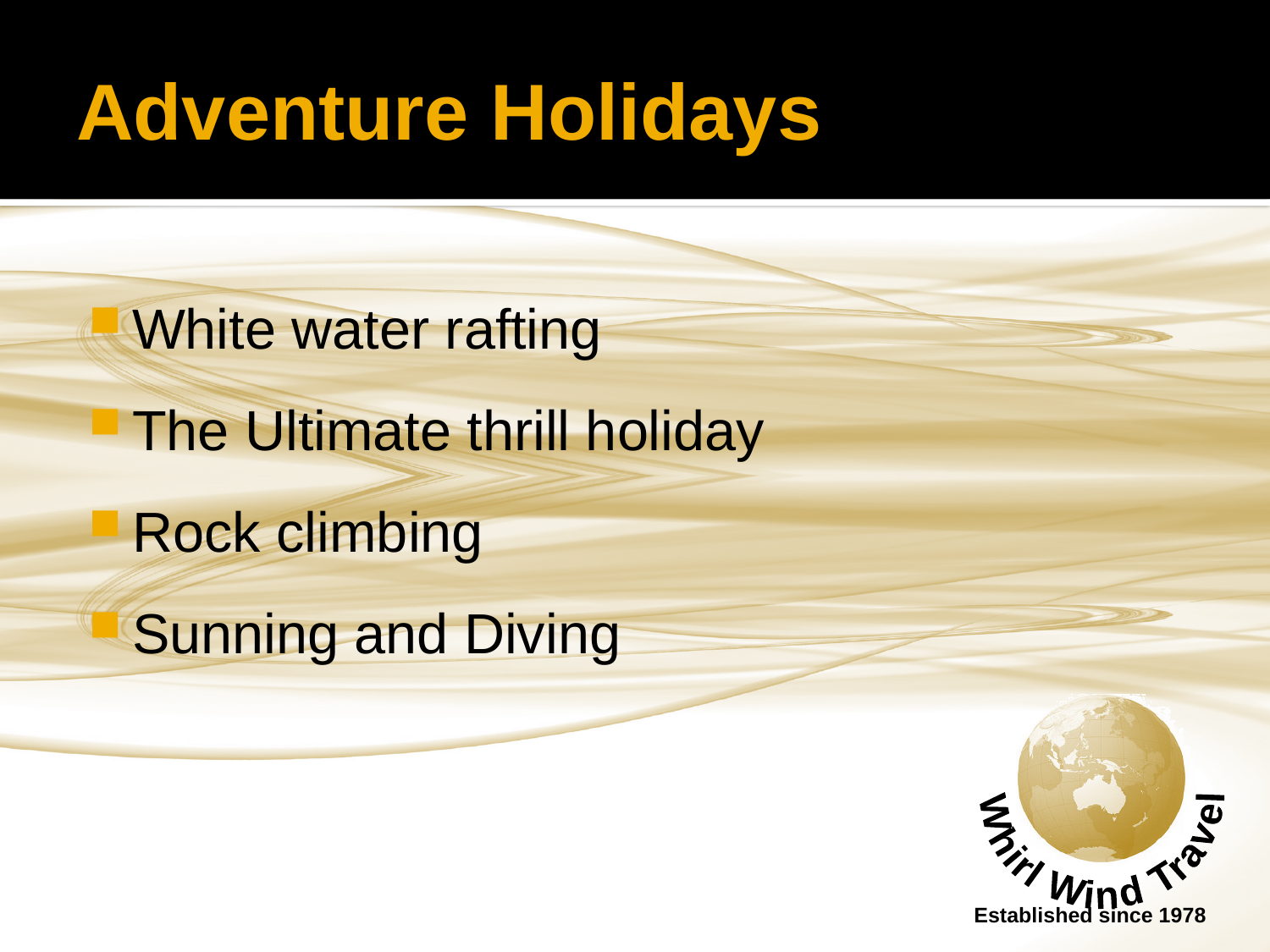

# Adventure Holidays
White water rafting
The Ultimate thrill holiday
Rock climbing
Sunning and Diving